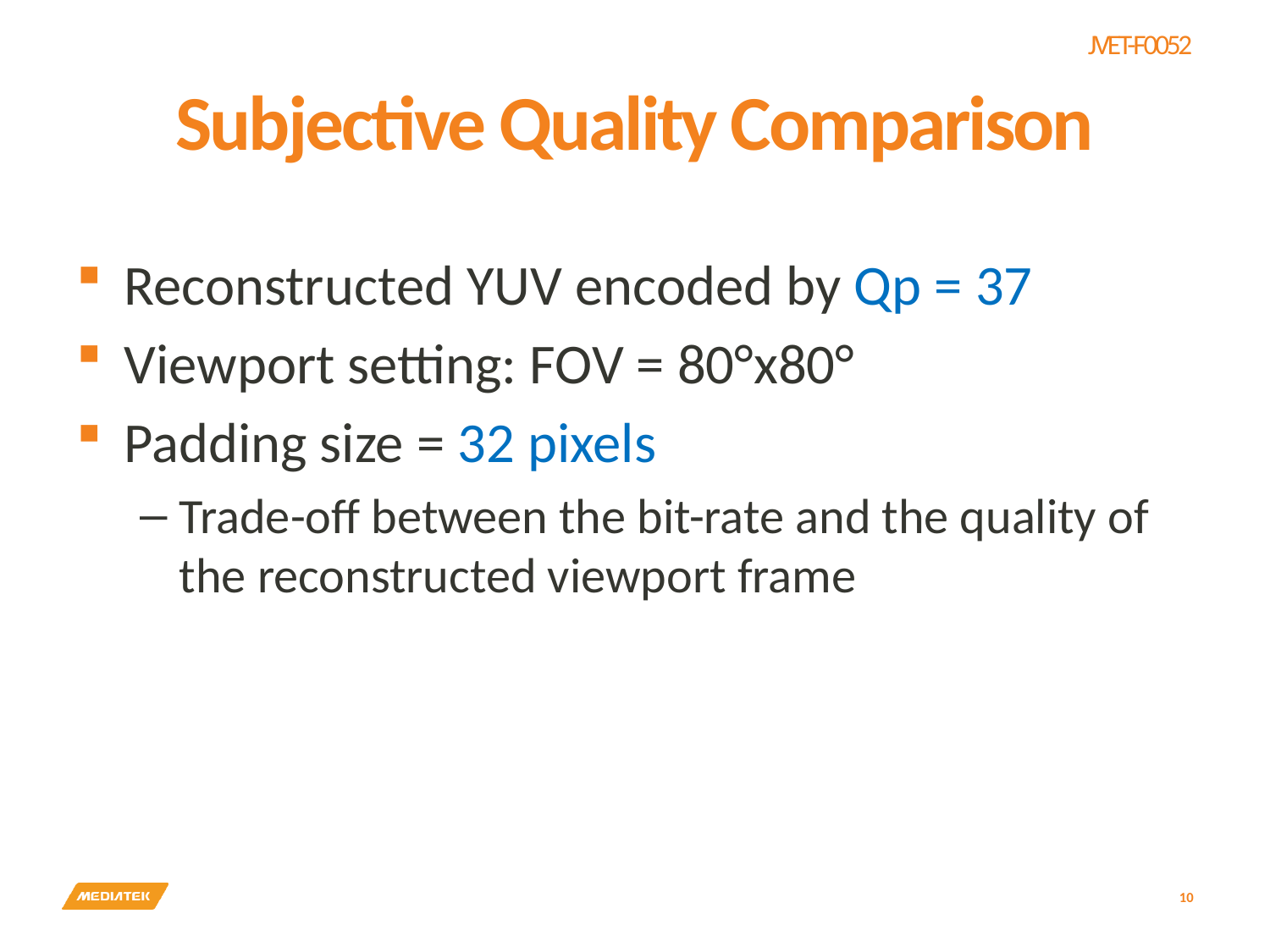

# Subjective Quality Comparison
Reconstructed YUV encoded by Qp = 37
Viewport setting: FOV = 80°x80°
Padding size = 32 pixels
Trade-off between the bit-rate and the quality of the reconstructed viewport frame
10